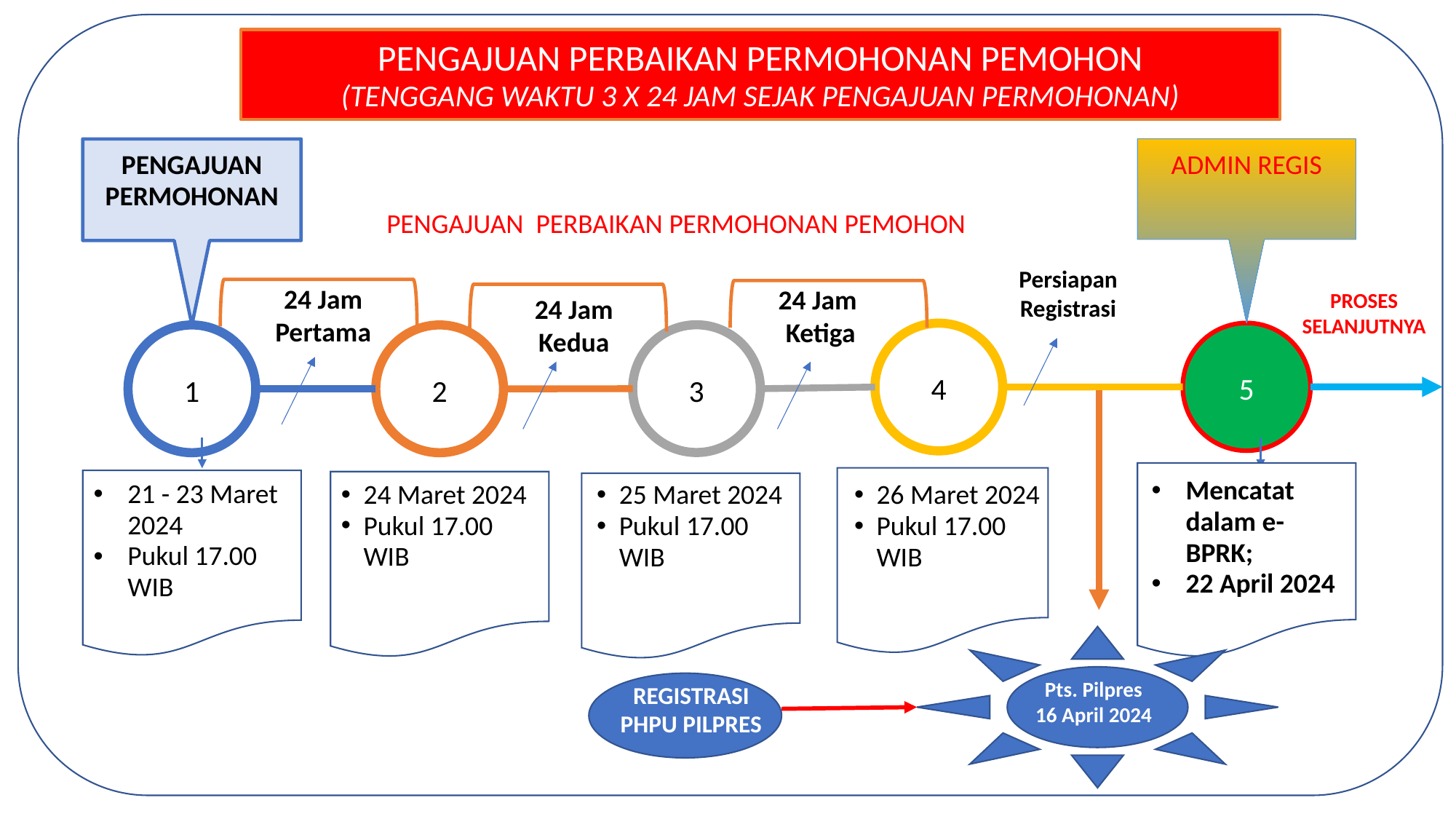

# PENGAJUAN PERBAIKAN PERMOHONAN PEMOHON (TENGGANG WAKTU 3 X 24 JAM SEJAK PENGAJUAN PERMOHONAN)
ADMIN REGIS
PENGAJUAN PERMOHONAN
PENGAJUAN  PERBAIKAN PERMOHONAN PEMOHON

Persiapan Registrasi
24 Jam Pertama
24 Jam
Ketiga
PROSES SELANJUTNYA
24 Jam Kedua
5
4
3
1
2

Mencatat dalam e-BPRK;
22 April 2024

21 - 23 Maret 2024
Pukul 17.00 WIB

24 Maret 2024
Pukul 17.00 WIB
25 Maret 2024
Pukul 17.00 WIB
26 Maret 2024
Pukul 17.00 WIB

Pts. Pilpres
16 April 2024

REGISTRASI PHPU PILPRES